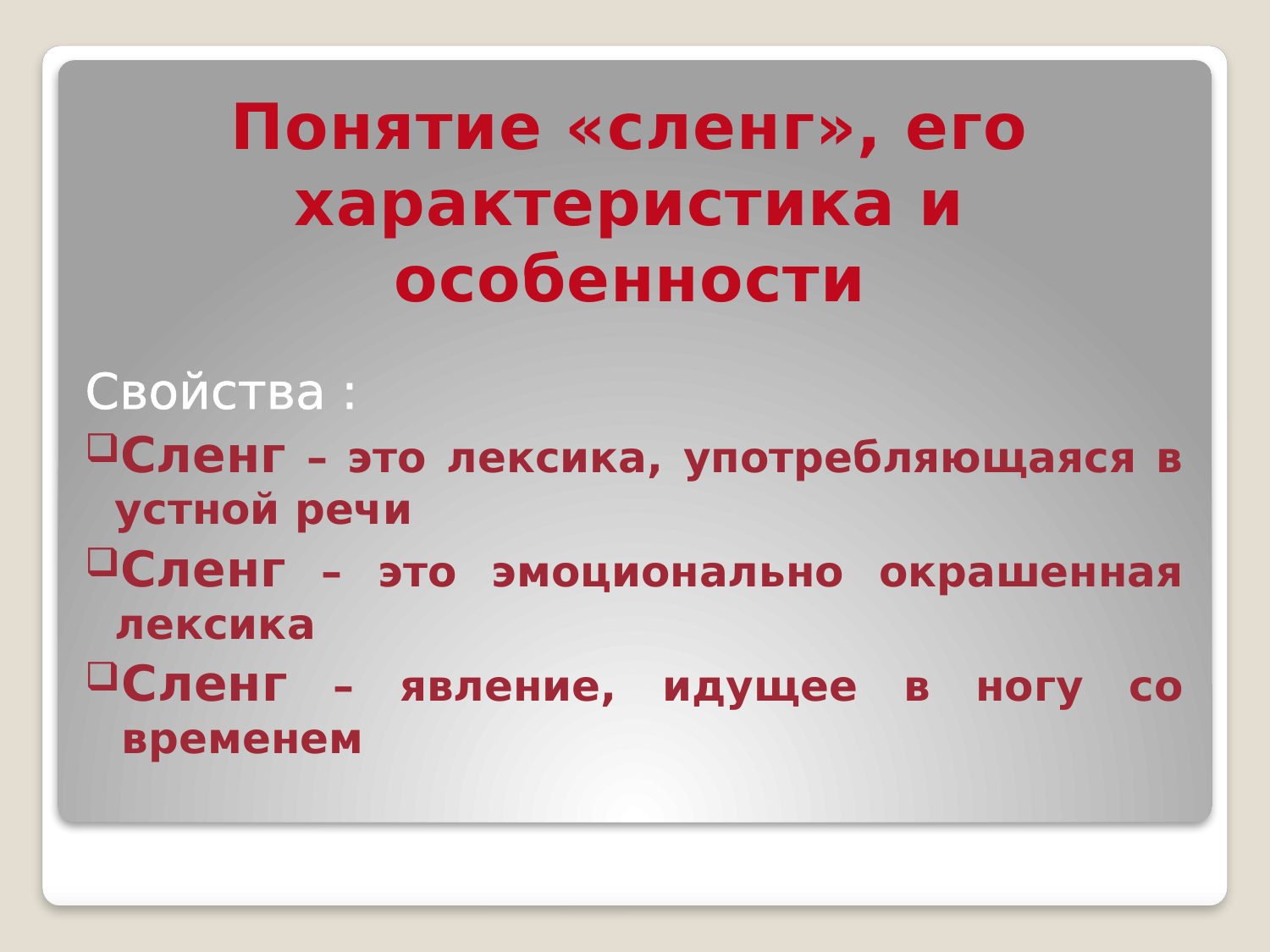

Понятие «сленг», его характеристика и особенности
Свойства :
Сленг – это лексика, употребляющаяся в устной речи
Сленг – это эмоционально окрашенная лексика
Сленг – явление, идущее в ногу со временем